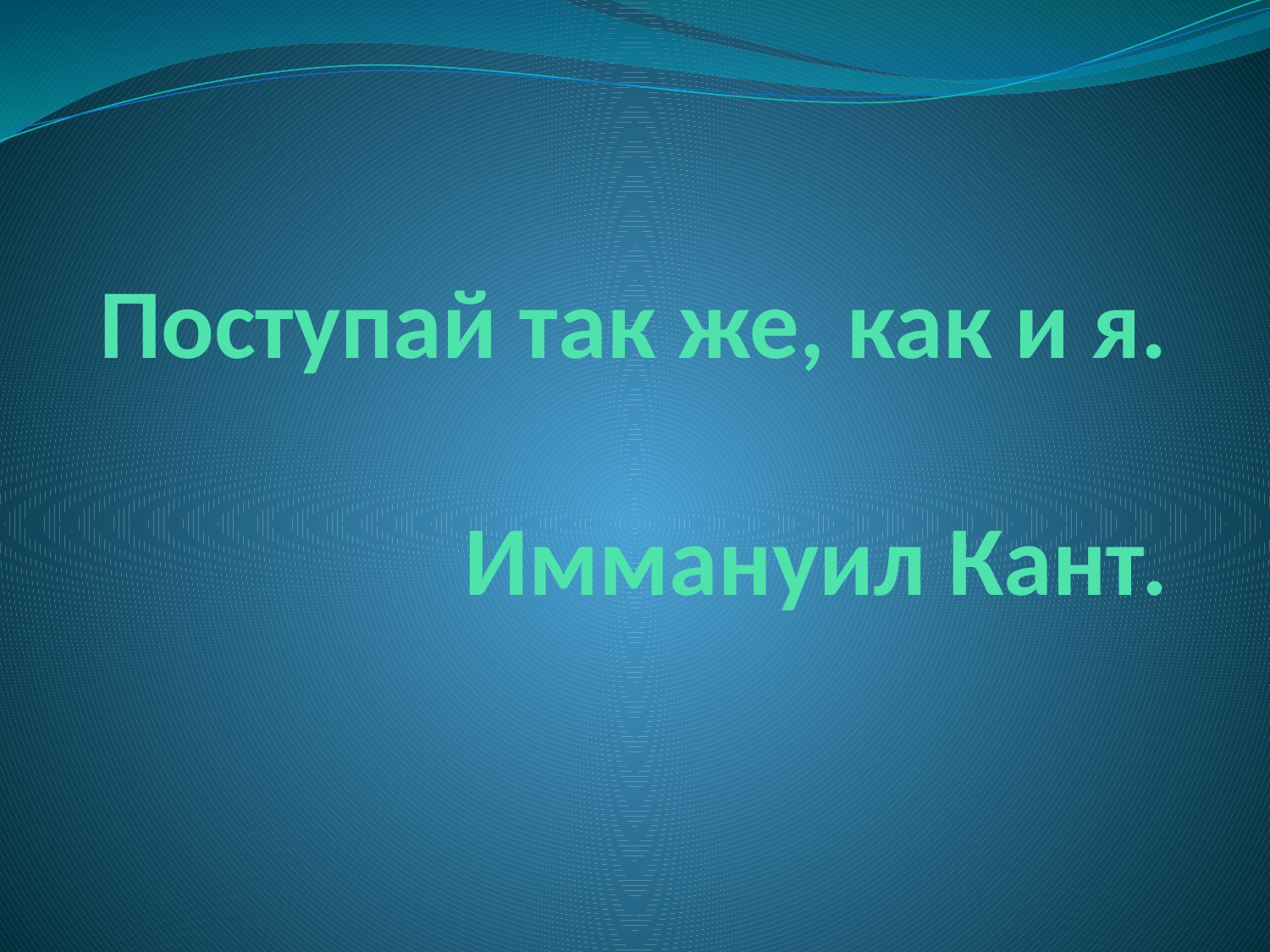

# Поступай так же, как и я. Иммануил Кант.